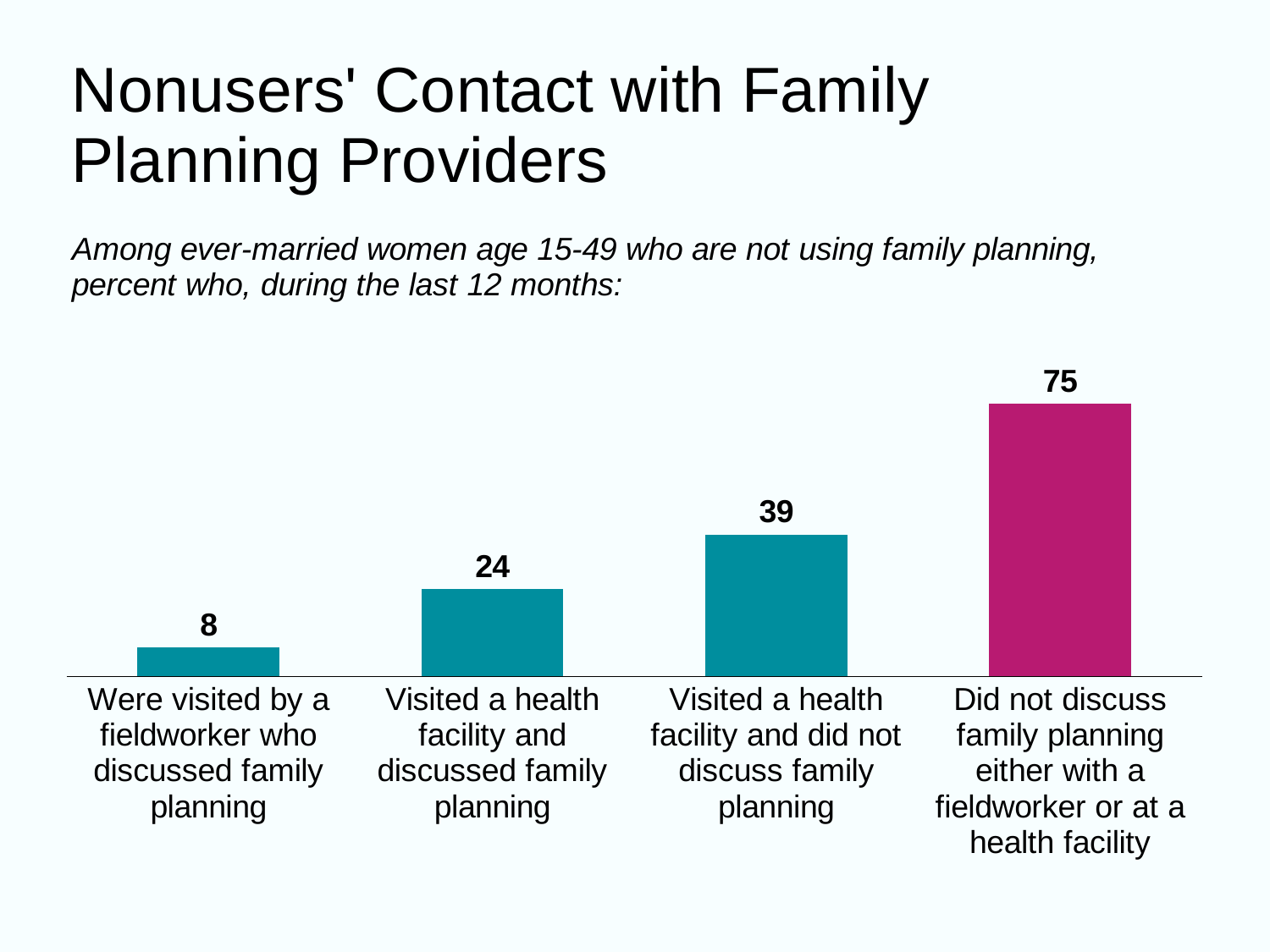

### Chart

| Category | Column1 |
|---|---|
| Were visited by a fieldworker who discussed family planning | 8.0 |
| Visited a health facility and discussed family planning | 24.0 |
| Visited a health facility and did not discuss family planning | 39.0 |
| Did not discuss family planning either with a fieldworker or at a health facility | 75.0 |